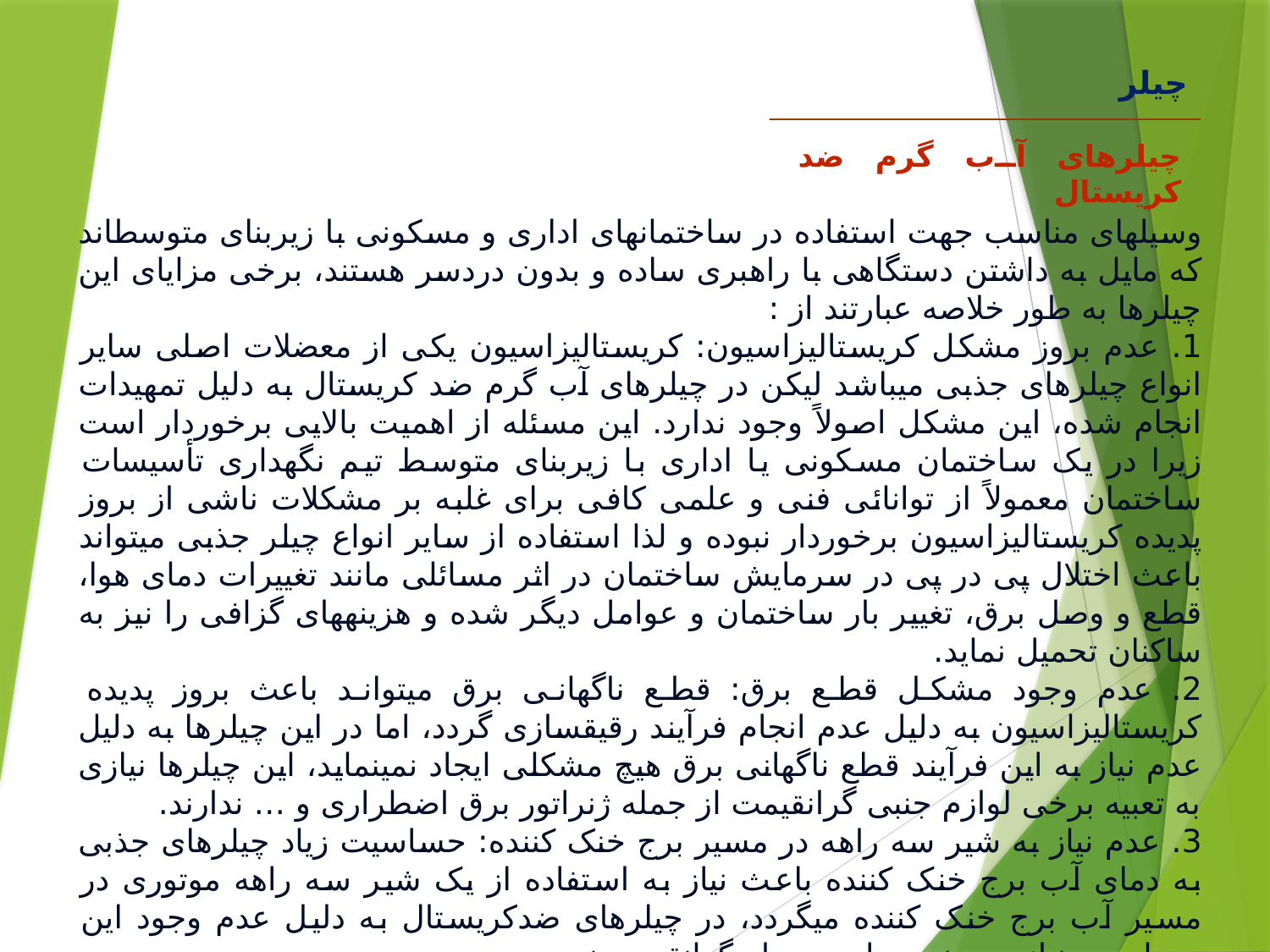

چیلر
چیلرهای آب گرم ضد کریستال
وسیله‏ای مناسب جهت استفاده در ساختمان‏های اداری و مسکونی با زیربنای متوسط‏اند که مایل به داشتن دستگاهی با راهبری ساده و بدون دردسر هستند، برخی مزایای این چیلرها به طور خلاصه عبارتند از :
1. عدم بروز مشکل کریستالیزاسیون: کریستالیزاسیون یکی از معضلات اصلی سایر انواع چیلرهای جذبی می‏باشد لیکن در چیلرهای آب گرم ضد کریستال به دلیل تمهیدات انجام شده، این مشکل اصولاً وجود ندارد. این مسئله از اهمیت بالایی برخوردار است زیرا در یک ساختمان مسکونی یا اداری با زیربنای متوسط تیم نگهداری تأسیسات ساختمان معمولاً از توانائی فنی و علمی کافی برای غلبه بر مشکلات ناشی از بروز پدیده کریستالیزاسیون برخوردار نبوده و لذا استفاده از سایر انواع چیلر جذبی میتواند باعث اختلال پی در پی در سرمایش ساختمان در اثر مسائلی مانند تغییرات دمای هوا، قطع و وصل برق، تغییر بار ساختمان و عوامل دیگر شده و هزینه‏های گزافی را نیز به ساکنان تحمیل نماید.
2. عدم وجود مشکل قطع برق: قطع ناگهانی برق میتواند باعث بروز پدیده کریستالیزاسیون به دلیل عدم انجام فرآیند رقیق‏سازی گردد، اما در این چیلرها به دلیل عدم نیاز به این فرآیند قطع ناگهانی برق هیچ مشکلی ایجاد نمی‎‏نماید، این چیلرها نیازی به تعبیه برخی لوازم جنبی گران‏قیمت از جمله ژنراتور برق اضطراری و … ندارند.
3. عدم نیاز به شیر سه راهه در مسیر برج خنک کننده: حساسیت زیاد چیلرهای جذبی به دمای آب برج خنک کننده باعث نیاز به استفاده از یک شیر سه راهه موتوری در مسیر آب برج خنک کننده می‏گردد، در چیلرهای ضدکریستال به دلیل عدم وجود این حساسیت نیازی به نصب این وسیله گران‏قیمت نیست.